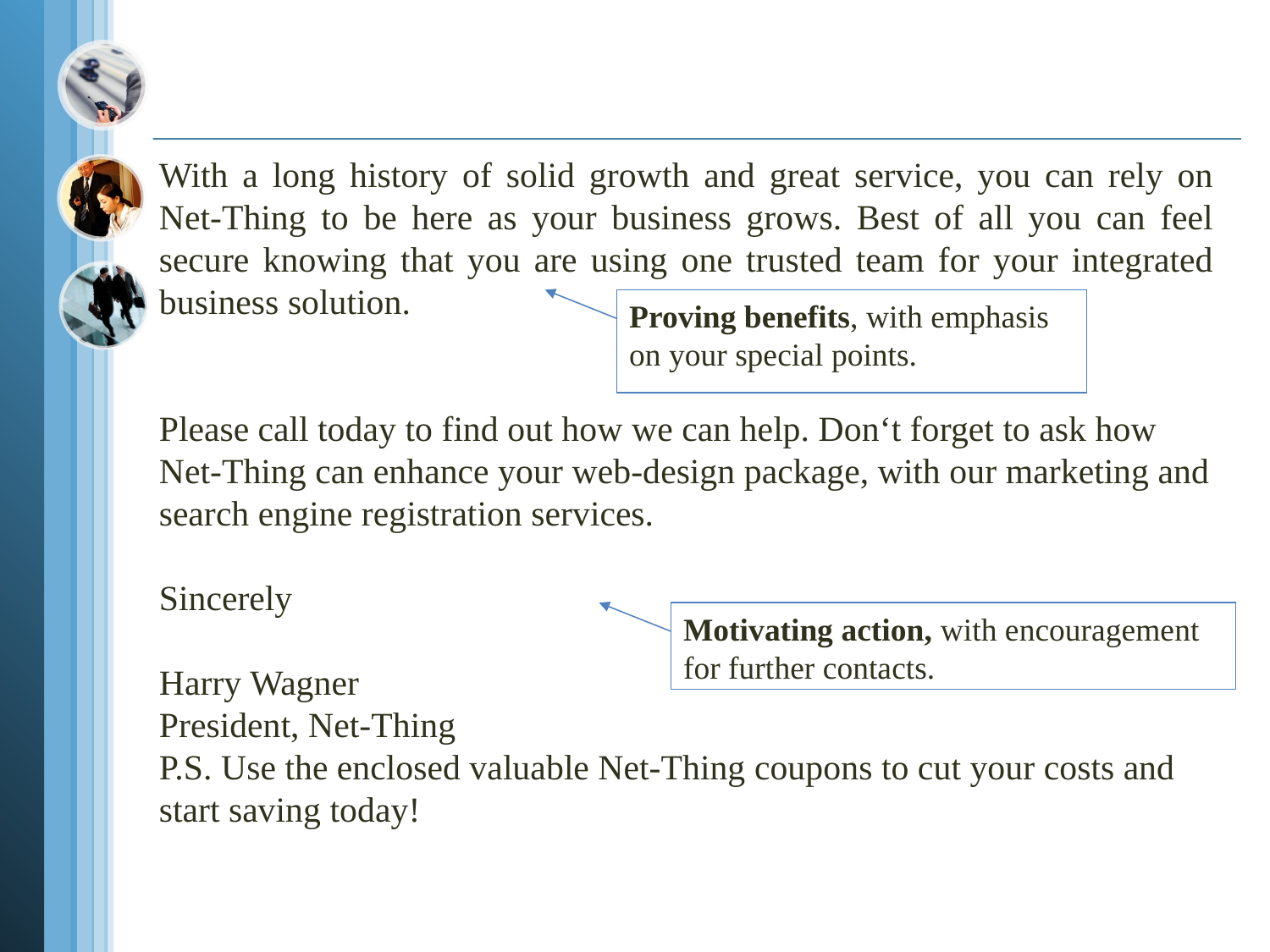

#
With a long history of solid growth and great service, you can rely on Net-Thing to be here as your business grows. Best of all you can feel secure knowing that you are using one trusted team for your integrated business solution.

Please call today to find out how we can help. Don‘t forget to ask how Net-Thing can enhance your web-design package, with our marketing and search engine registration services.

Sincerely

Harry Wagner
President, Net-Thing
P.S. Use the enclosed valuable Net-Thing coupons to cut your costs and start saving today!
Proving benefits, with emphasis on your special points.

Motivating action, with encouragement for further contacts.